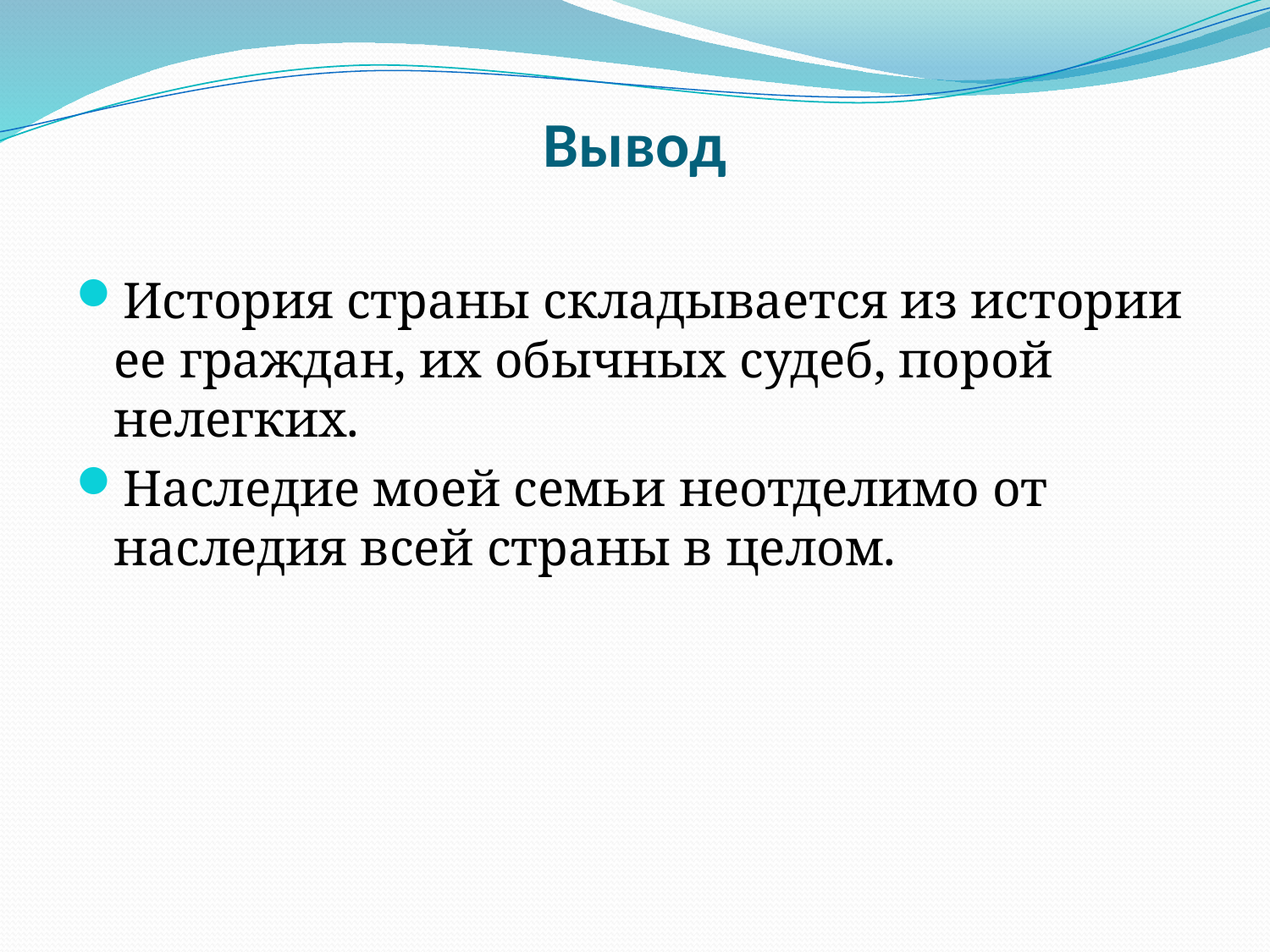

# Вывод

История страны складывается из истории ее граждан, их обычных судеб, порой нелегких.
Наследие моей семьи неотделимо от наследия всей страны в целом.